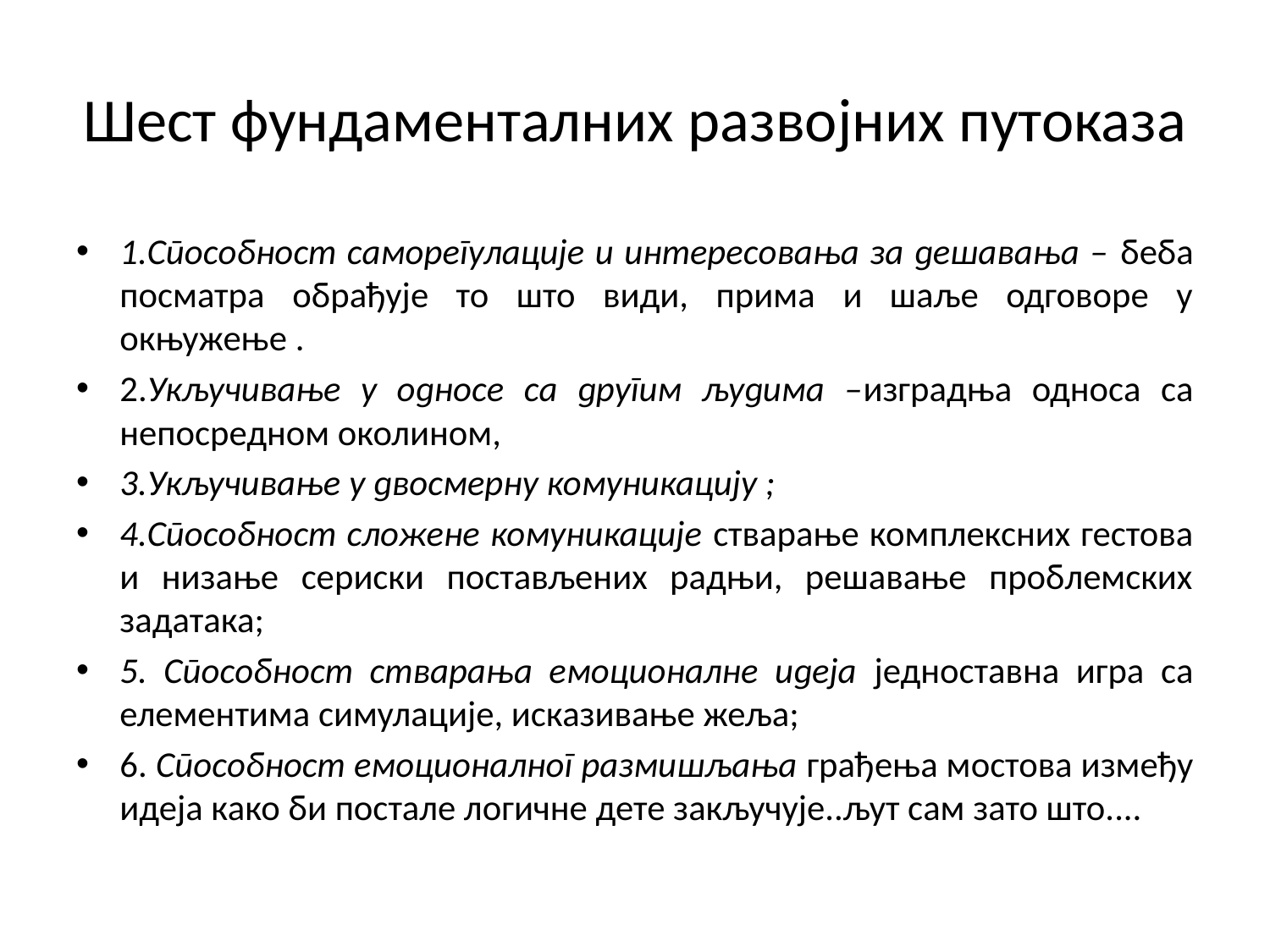

# Шест фундаменталних развојних путоказа
1.Способност саморегулације и интересовања за дешавања – беба посматра обрађује то што види, прима и шаље одговоре у окњужење .
2.Укључивање у односе са другим људима –изградња односа са непосредном околином,
3.Укључивање у двосмерну комуникацију ;
4.Способност сложене комуникације стварање комплексних гестова и низање сериски постављених радњи, решавање проблемских задатака;
5. Способност стварања емоционалне идеја једноставна игра са елементима симулације, исказивање жеља;
6. Способност емоционалног размишљања грађења мостова између идеја како би постале логичне дете закључује..љут сам зато што....